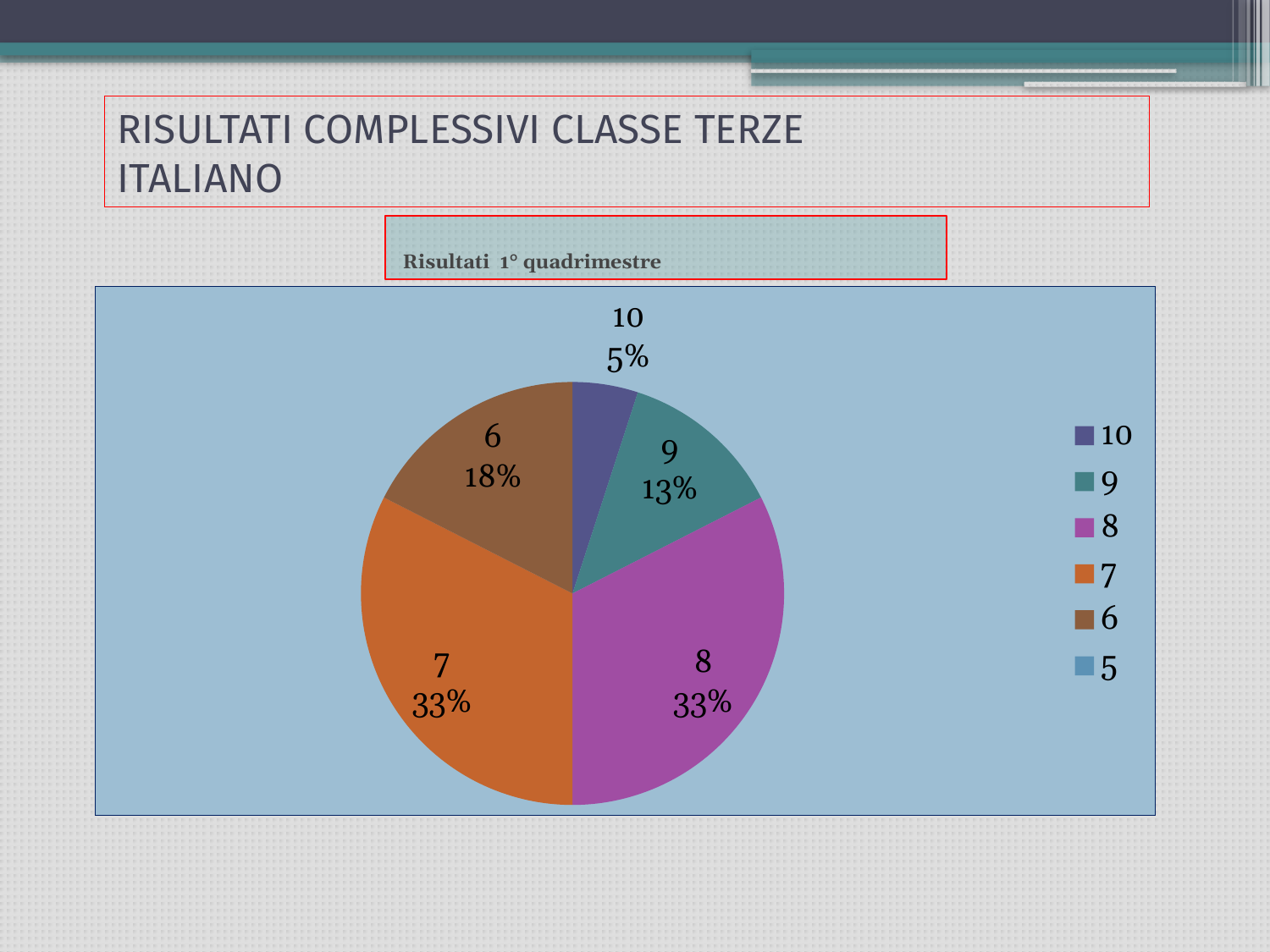

# RISULTATI COMPLESSIVI CLASSE TERZE ITALIANO

Risultati  1° quadrimestre

### Chart

| Category | Colonna1 |
|---|---|
| 10 | 2.0 |
| 9 | 5.0 |
| 8 | 13.0 |
| 7 | 13.0 |
| 6 | 7.0 |
| 5 | 0.0 |